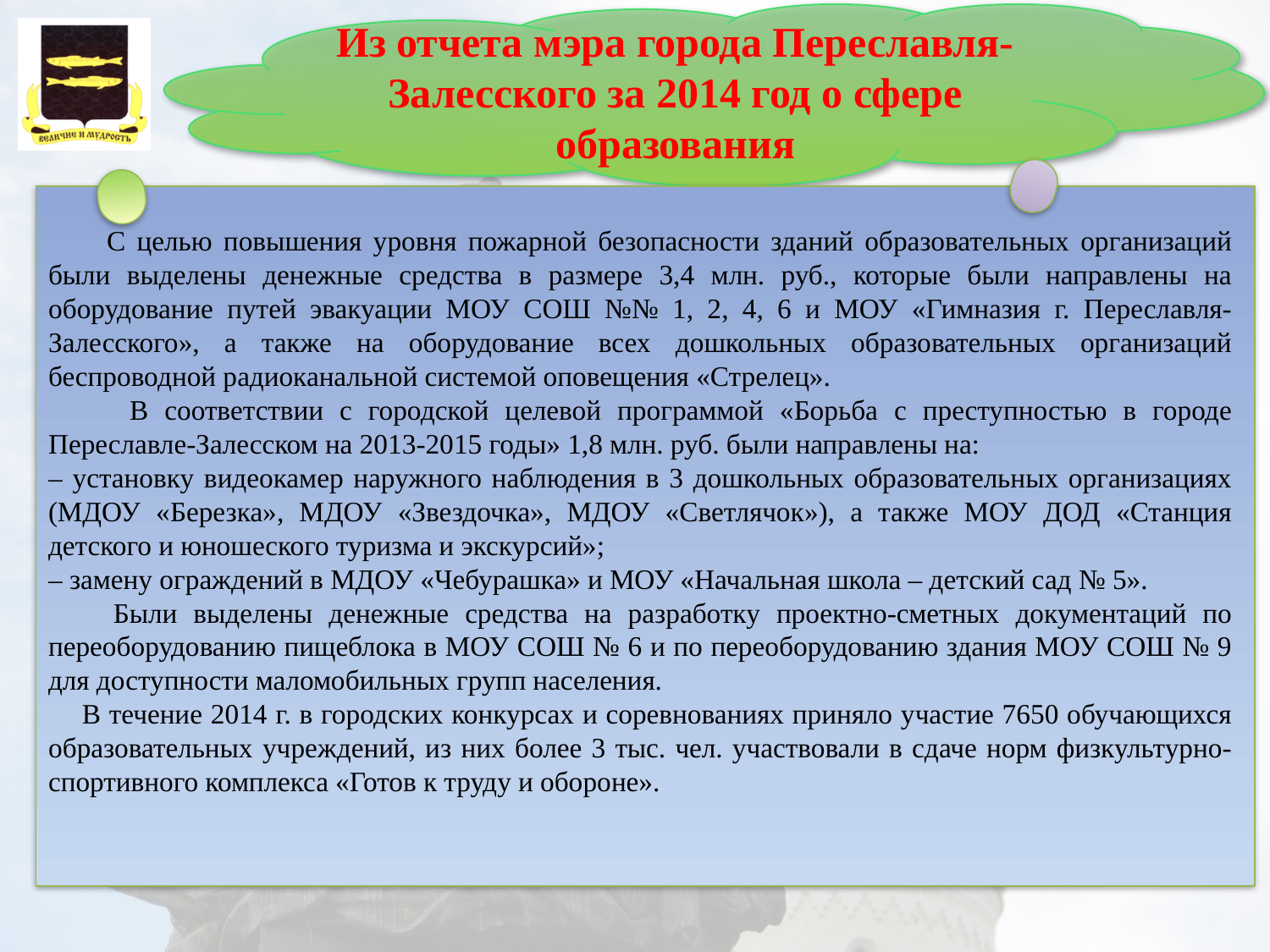

Из отчета мэра города Переславля-Залесского за 2014 год о сфере образования

     С целью повышения уровня пожарной безопасности зданий образовательных организаций были выделены денежные средства в размере 3,4 млн. руб., которые были направлены на оборудование путей эвакуации МОУ СОШ №№ 1, 2, 4, 6 и МОУ «Гимназия г. Переславля-Залесского», а также на оборудование всех дошкольных образовательных организаций беспроводной радиоканальной системой оповещения «Стрелец».
     В соответствии с городской целевой программой «Борьба с преступностью в городе Переславле-Залесском на 2013-2015 годы» 1,8 млн. руб. были направлены на:
– установку видеокамер наружного наблюдения в 3 дошкольных образовательных организациях (МДОУ «Березка», МДОУ «Звездочка», МДОУ «Светлячок»), а также МОУ ДОД «Станция детского и юношеского туризма и экскурсий»;
– замену ограждений в МДОУ «Чебурашка» и МОУ «Начальная школа – детский сад № 5».
    Были выделены денежные средства на разработку проектно-сметных документаций по переоборудованию пищеблока в МОУ СОШ № 6 и по переоборудованию здания МОУ СОШ № 9 для доступности маломобильных групп населения.
    В течение 2014 г. в городских конкурсах и соревнованиях приняло участие 7650 обучающихся образовательных учреждений, из них более 3 тыс. чел. участвовали в сдаче норм физкультурно-спортивного комплекса «Готов к труду и обороне».